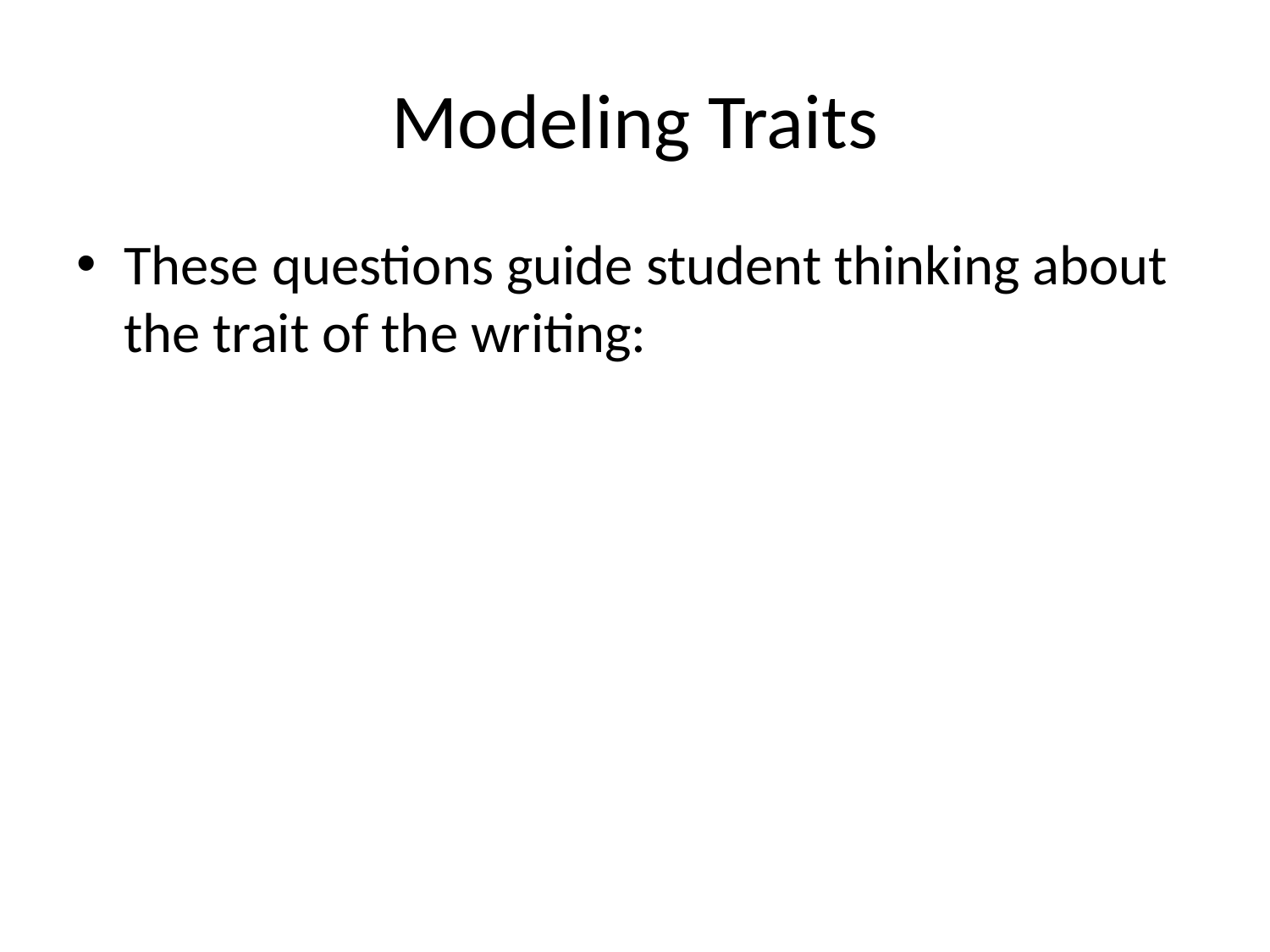

# Modeling Traits
These questions guide student thinking about the trait of the writing: